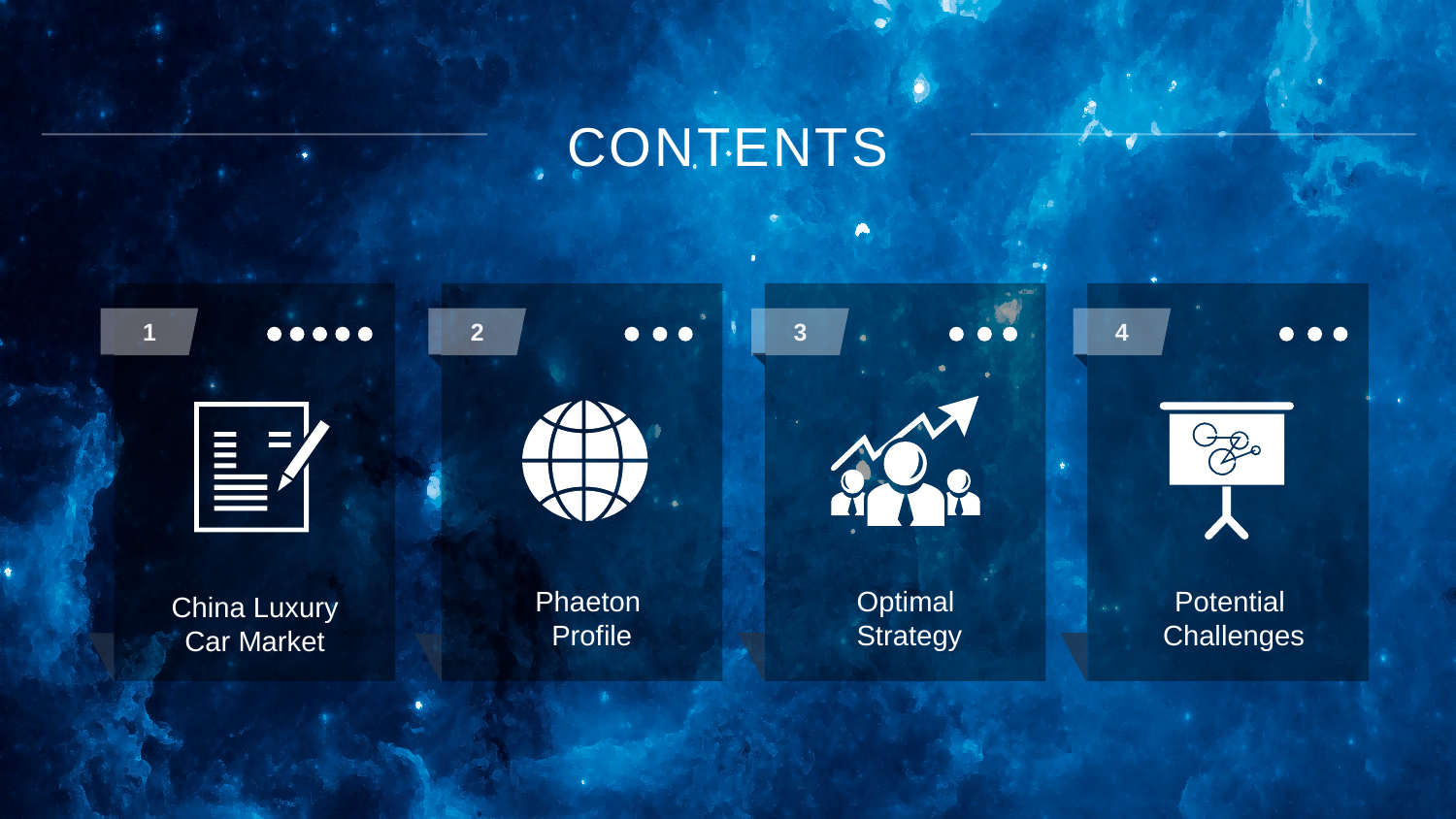

CONTENTS

1
2
3
4

Phaeton
 Profile
Optimal
Strategy
Potential
Challenges
China Luxury
Car Market